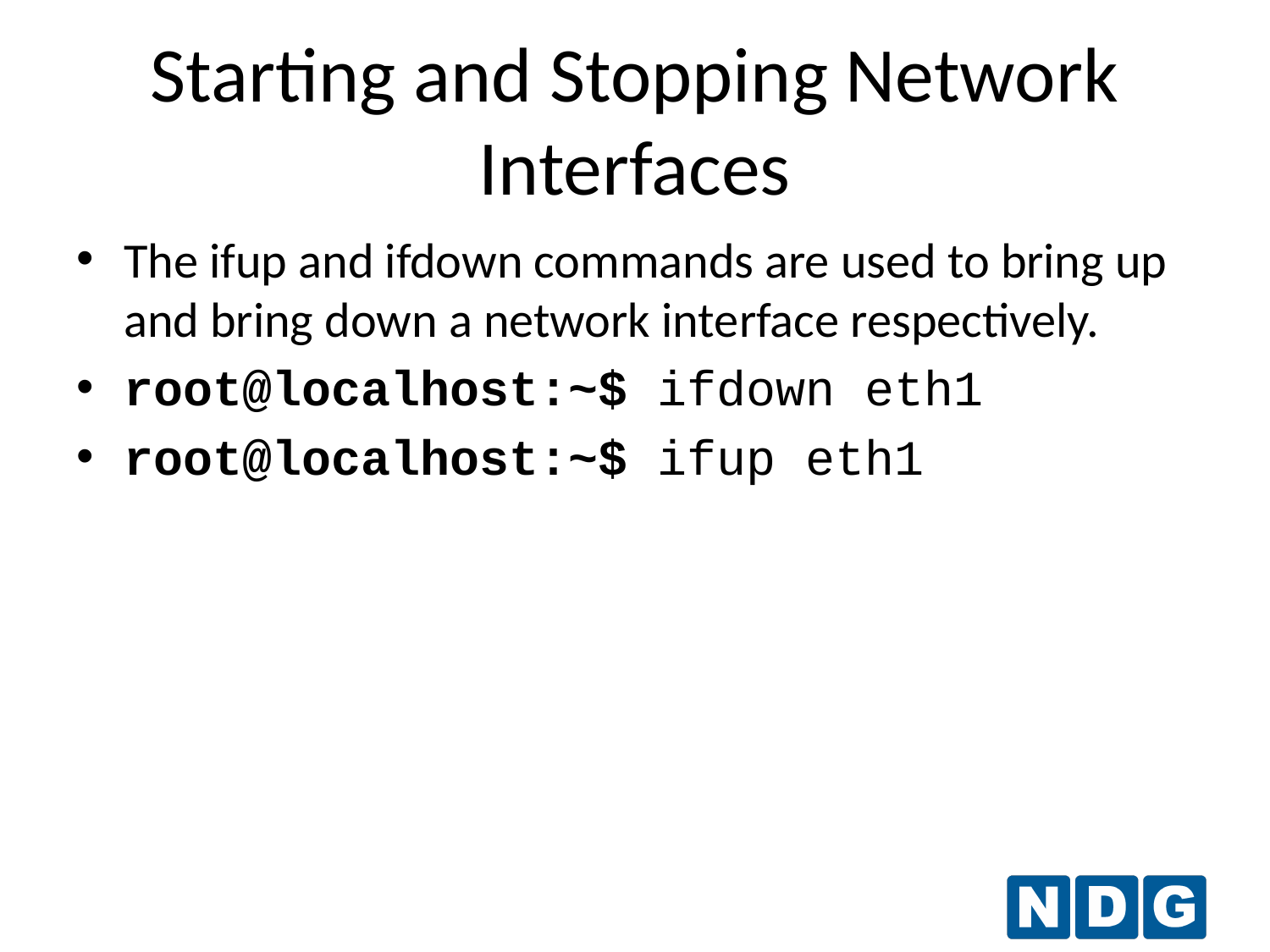

# Starting and Stopping Network Interfaces
The ifup and ifdown commands are used to bring up and bring down a network interface respectively.
root@localhost:~$ ifdown eth1
root@localhost:~$ ifup eth1